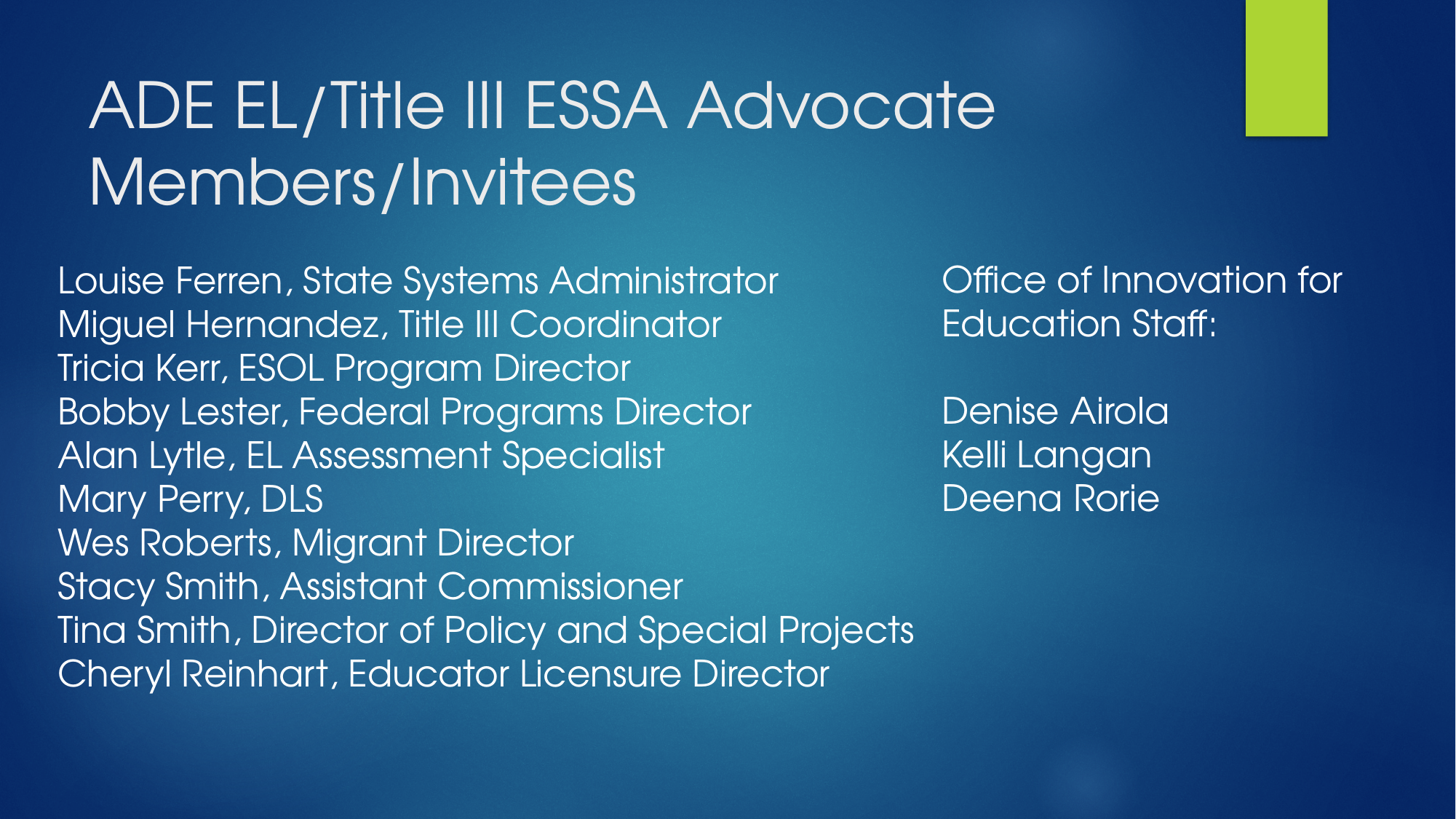

# ADE EL/Title III ESSA Advocate Members/Invitees
Office of Innovation for Education Staff:

Denise Airola
Kelli Langan
Deena Rorie
Louise Ferren, State Systems Administrator
Miguel Hernandez, Title III Coordinator
Tricia Kerr, ESOL Program Director
Bobby Lester, Federal Programs Director
Alan Lytle, EL Assessment Specialist
Mary Perry, DLS
Wes Roberts, Migrant Director
Stacy Smith, Assistant Commissioner
Tina Smith, Director of Policy and Special Projects
Cheryl Reinhart, Educator Licensure Director